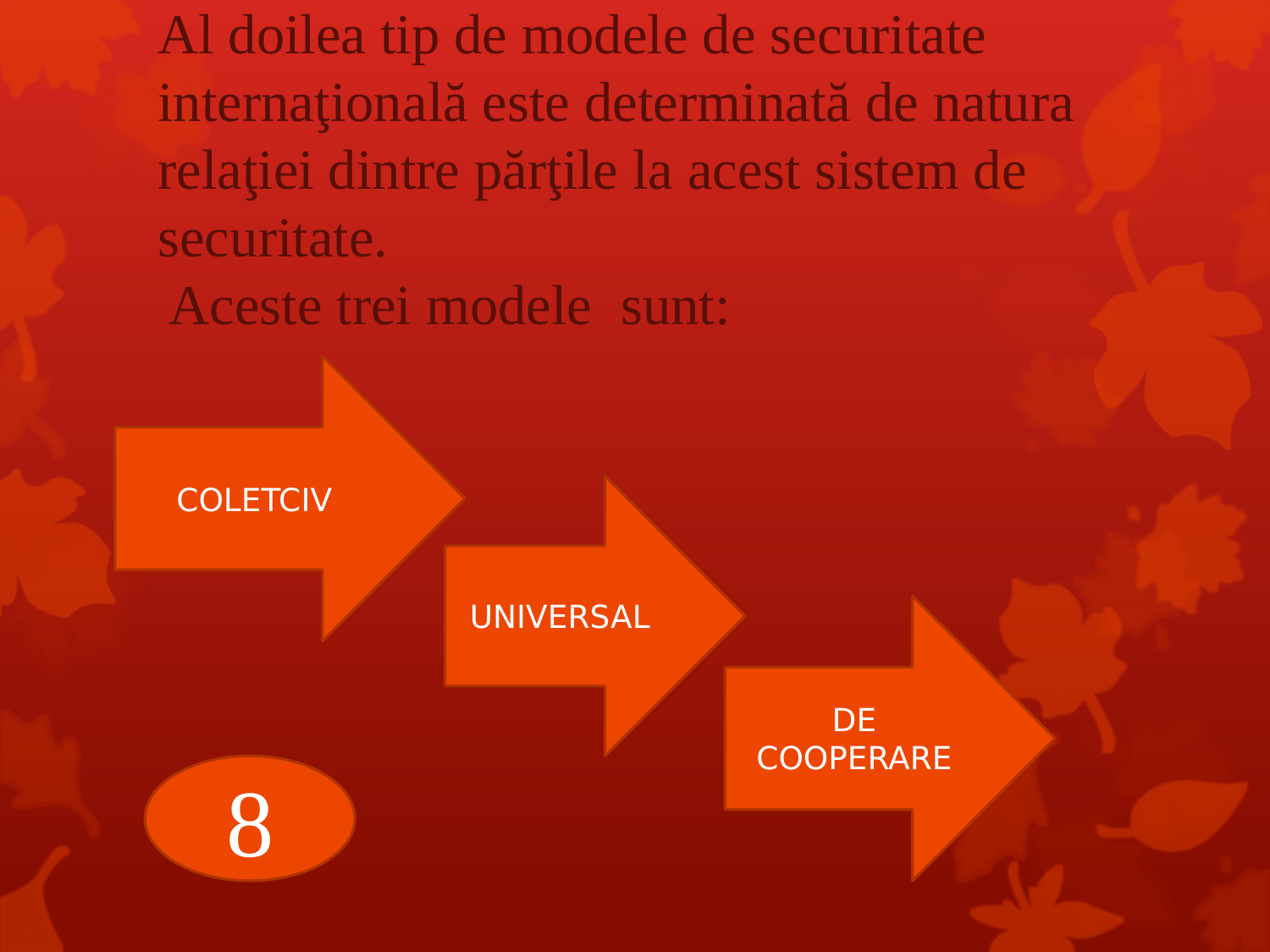

# Al doilea tip de modele de securitate internaţională este determinată de natura relaţiei dintre părţile la acest sistem de securitate. Aceste trei modele  sunt:
COLETCIV
UNIVERSAL
DE COOPERARE
8